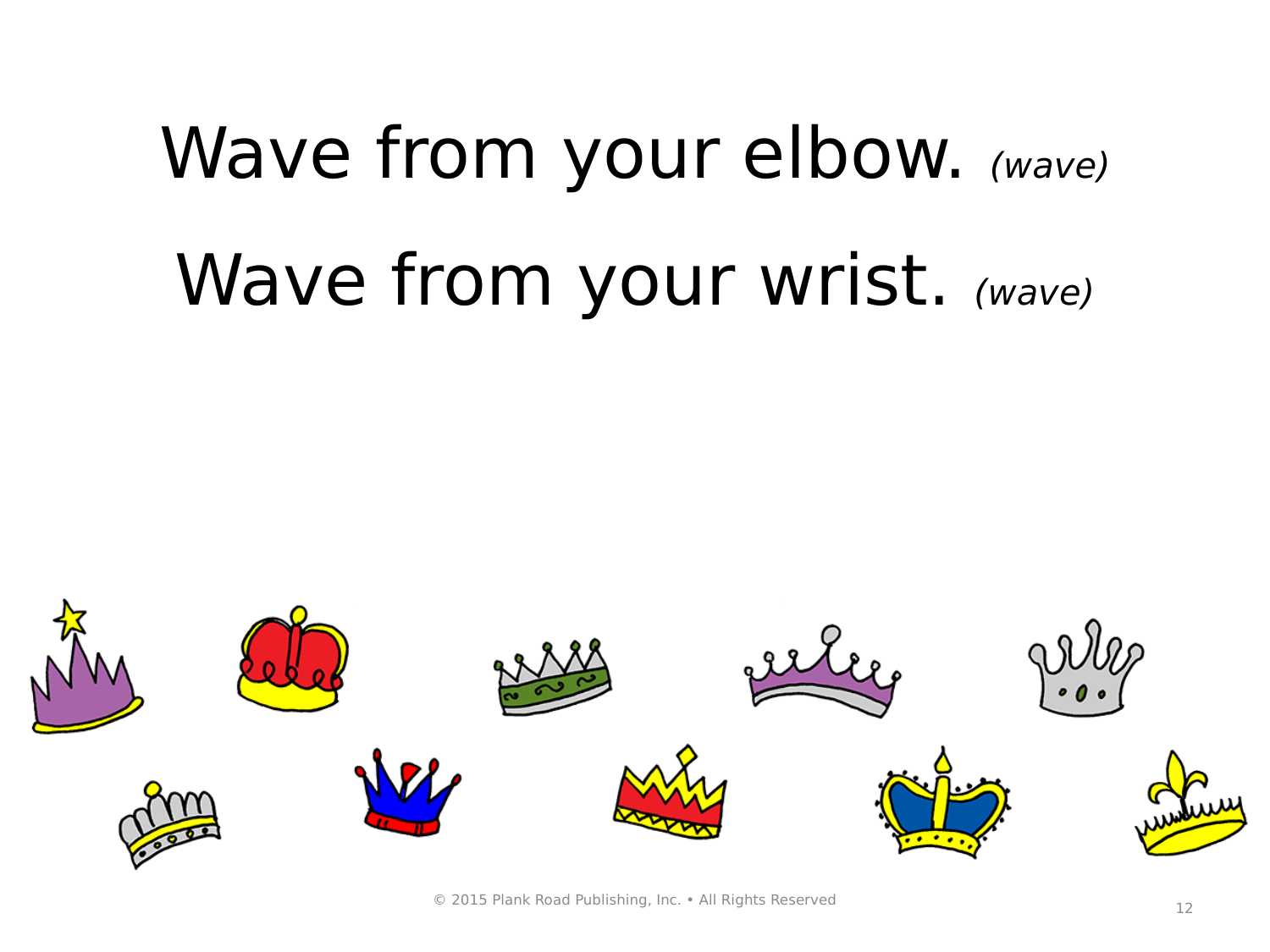

Wave from your elbow. (wave) Wave from your wrist. (wave)
12